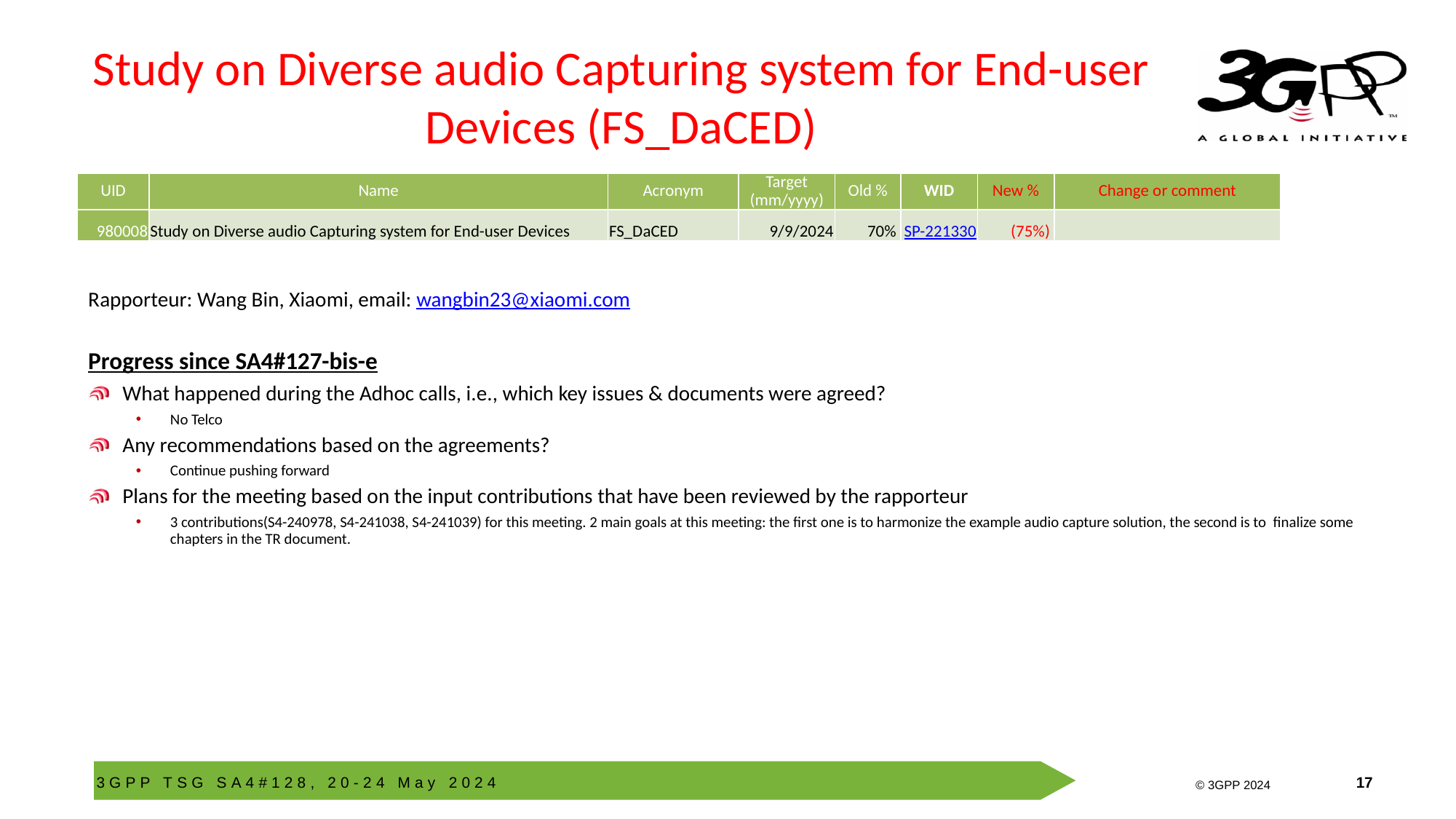

# Study on Diverse audio Capturing system for End-user Devices (FS_DaCED)
| UID | Name | Acronym | Target (mm/yyyy) | Old % | WID | New % | Change or comment |
| --- | --- | --- | --- | --- | --- | --- | --- |
| 980008 | Study on Diverse audio Capturing system for End-user Devices | FS\_DaCED | 9/9/2024 | 70% | SP-221330 | (75%) |  |
Rapporteur: Wang Bin, Xiaomi, email: wangbin23@xiaomi.com

Progress since SA4#127-bis-e
What happened during the Adhoc calls, i.e., which key issues & documents were agreed?
No Telco
Any recommendations based on the agreements?
Continue pushing forward
Plans for the meeting based on the input contributions that have been reviewed by the rapporteur
3 contributions(S4-240978, S4-241038, S4-241039) for this meeting. 2 main goals at this meeting: the first one is to harmonize the example audio capture solution, the second is to  finalize some chapters in the TR document.